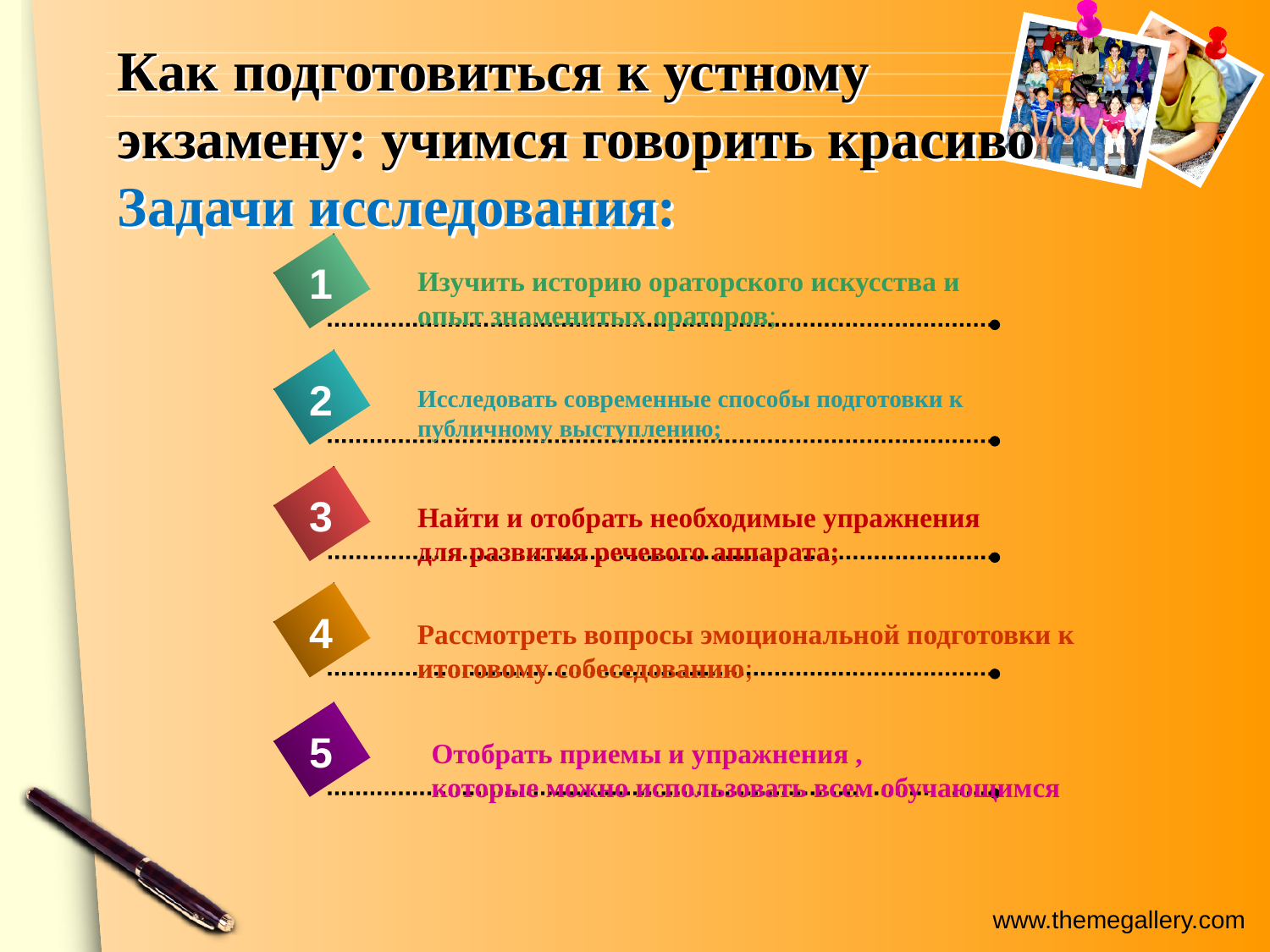

# Как подготовиться к устному экзамену: учимся говорить красиво Задачи исследования:

1
Изучить историю ораторского искусства и опыт знаменитых ораторов;

2
Исследовать современные способы подготовки к публичному выступлению;

3
Найти и отобрать необходимые упражнения для развития речевого аппарата;

4
Рассмотреть вопросы эмоциональной подготовки к итоговому собеседованию;

5
Отобрать приемы и упражнения ,
которые можно использовать всем обучающимся